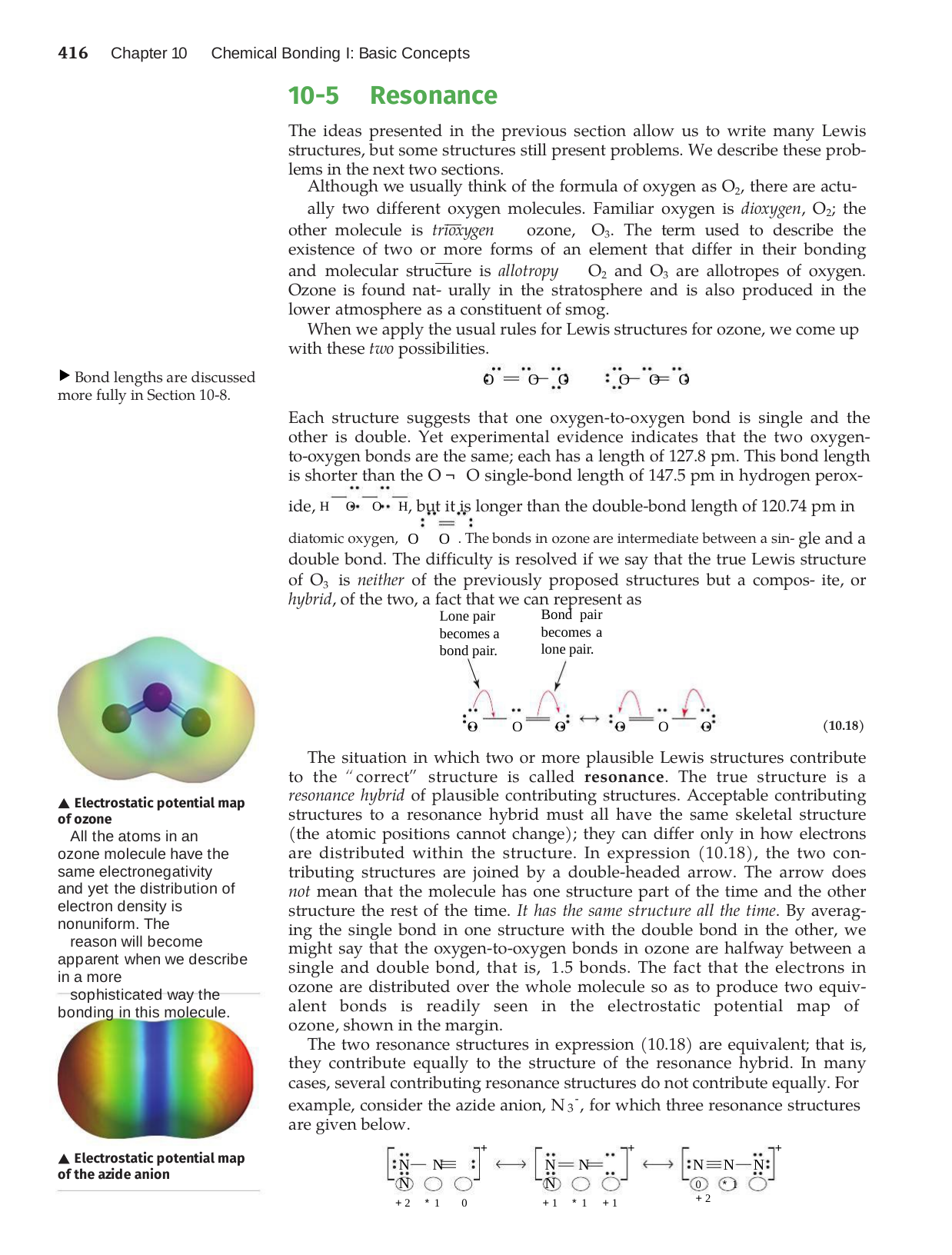

416	Chapter 10
Chemical Bonding I: Basic Concepts

10-5     Resonance
The ideas presented in the previous section allow us to write many Lewis structures, but some structures still present problems. We describe these prob- lems in the next two sections.
Although we usually think of the formula of oxygen as O2, there are actu-
ally two different oxygen molecules. Familiar oxygen is dioxygen, O2; the other molecule is trioxygen    ozone,  O3. The term used to describe the existence of two or more forms of an element that differ in their bonding and molecular structure is allotropy    O2 and O3 are allotropes of oxygen. Ozone is found nat- urally in the stratosphere and is also produced in the lower atmosphere as a constituent of smog.
When we apply the usual rules for Lewis structures for ozone, we come up with these two possibilities.

Bond lengths are discussed more fully in Section 10-8.

O	O	O	O	O	O

Each structure suggests that one oxygen-to-oxygen bond is single and the other is double. Yet experimental evidence indicates that the two oxygen- to-oxygen bonds are the same; each has a length of 127.8 pm. This bond length is shorter than the O ¬ O single-bond length of 147.5 pm in hydrogen perox-
ide, H     O     O     H, but it is longer than the double-bond length of 120.74 pm in
diatomic oxygen,  O     O  . The bonds in ozone are intermediate between a sin- gle and a double bond. The difficulty is resolved if we say that the true Lewis structure of O3  is neither of the previously proposed structures but a compos- ite, or hybrid, of the two, a fact that we can represent as
Bond pair becomes a lone pair.
Lone pair becomes a bond pair.
O	O	O	O	O	O	(10.18)
The situation in which two or more plausible Lewis structures contribute to  the    correct    structure  is  called  resonance.  The  true  structure  is  a resonance hybrid of plausible contributing structures. Acceptable contributing structures to a resonance hybrid must all have the same skeletal structure (the atomic positions cannot change); they can differ only in how electrons are distributed within the structure. In expression (10.18), the two con- tributing structures are joined by a double-headed arrow. The arrow does not mean that the molecule has one structure part of the time and the other structure the rest of the time. It has the same structure all the time. By averag- ing the single bond in one structure with the double bond in the other, we might say that the oxygen-to-oxygen bonds in ozone are halfway between a single and double bond, that is,  1.5 bonds. The fact that the electrons in ozone are distributed over the whole molecule so as to produce two equiv- alent  bonds  is  readily  seen  in  the  electrostatic  potential  map  of  ozone, shown in the margin.
The two resonance structures in expression (10.18) are equivalent; that is, they contribute equally to the structure of the resonance hybrid. In many cases, several contributing resonance structures do not contribute equally. For

 Electrostatic potential map of ozone
All the atoms in an ozone molecule have the same electronegativity and yet the distribution of electron density is nonuniform. The
reason will become apparent when we describe in a more
sophisticated way the bonding in this molecule.

-
example, consider the azide anion, N                , for which three resonance structures
3
are given below.
+
+
+
 Electrostatic potential map of the azide anion

N	N	N
+2     *1	0
N	N	N
+1     *1     +1
N	N	N
0	*1     +2